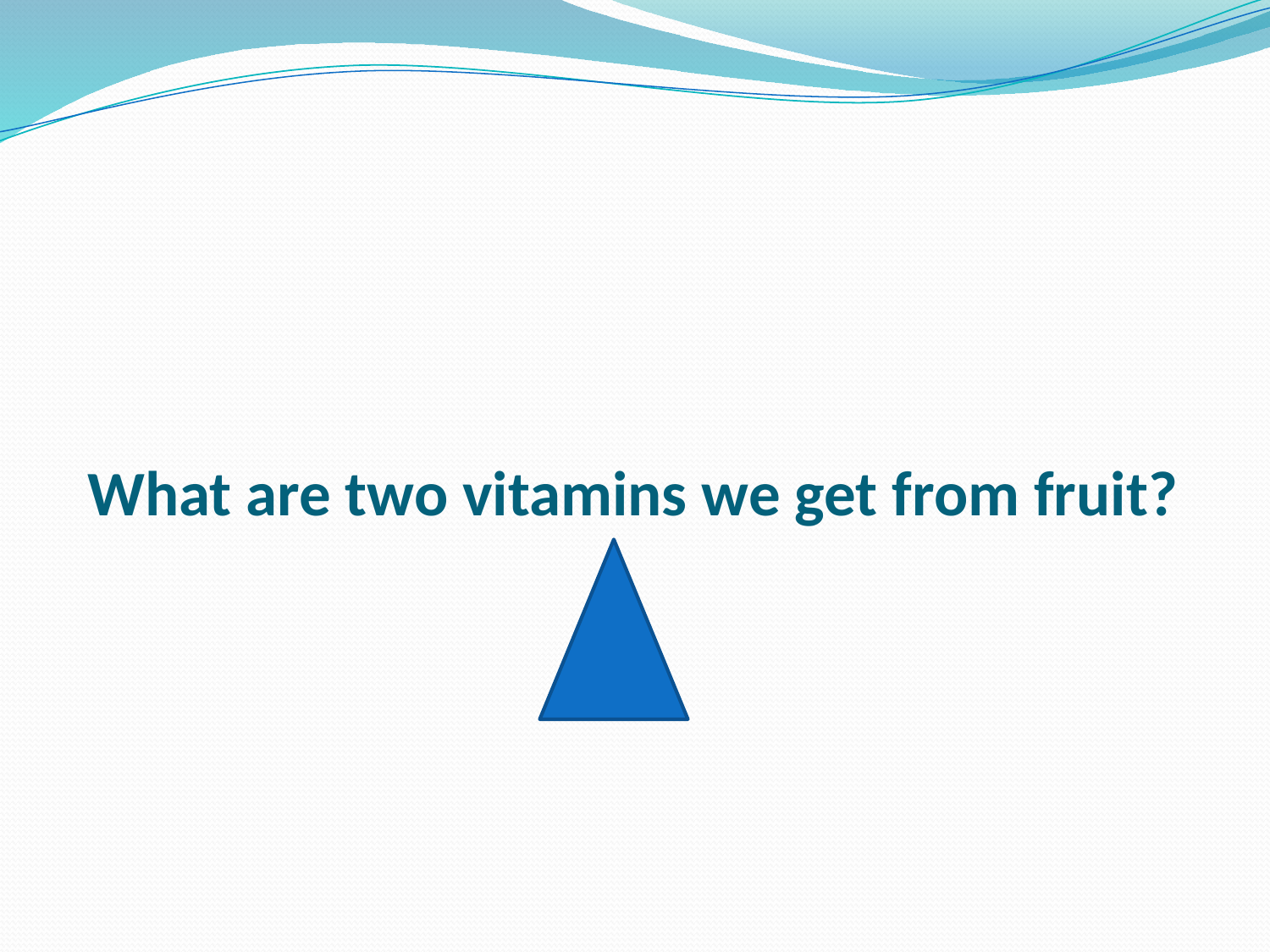

# What are two vitamins we get from fruit?